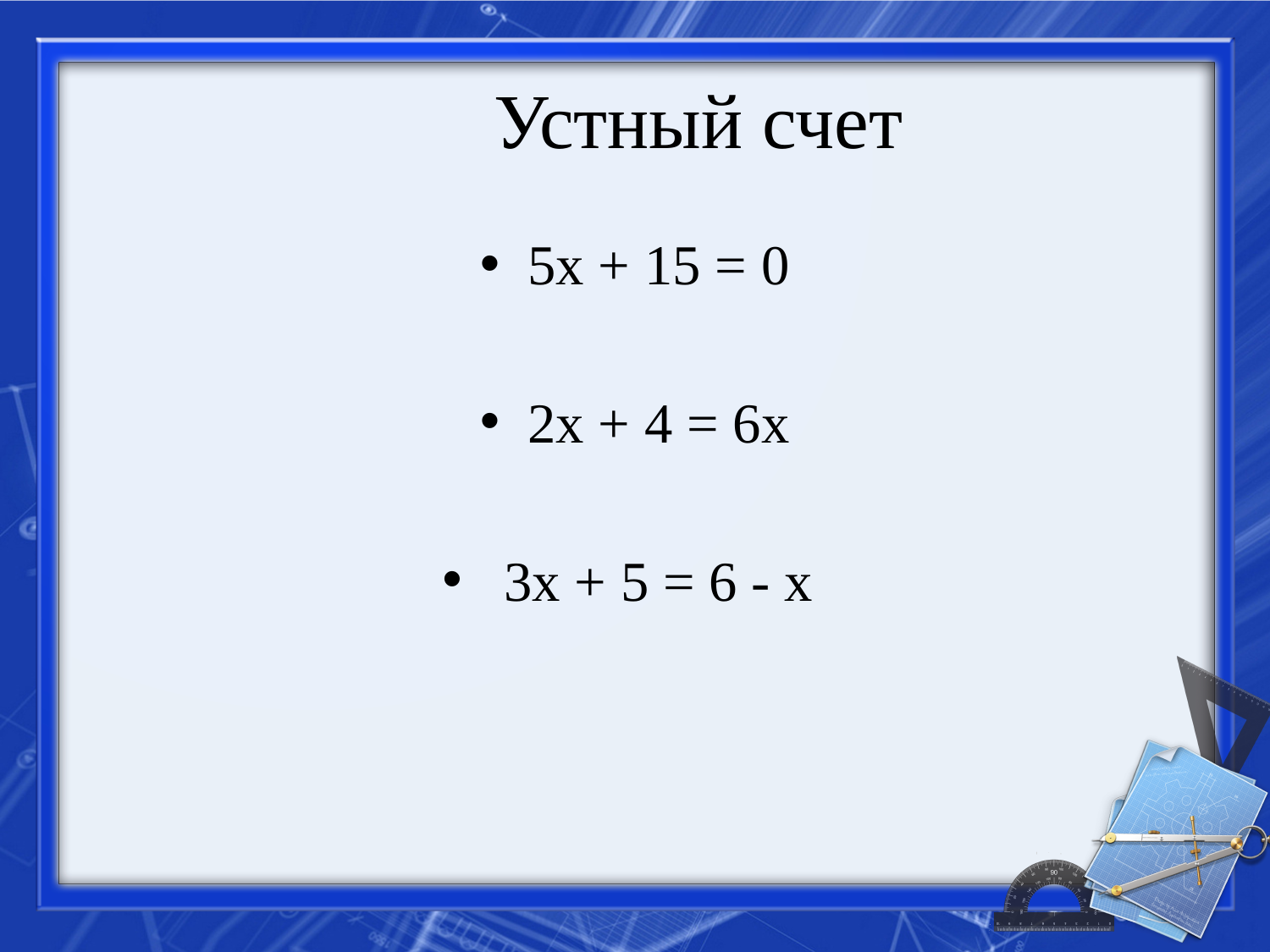

# Устный счет
5х + 15 = 0

2х + 4 = 6х

 3х + 5 = 6 - х